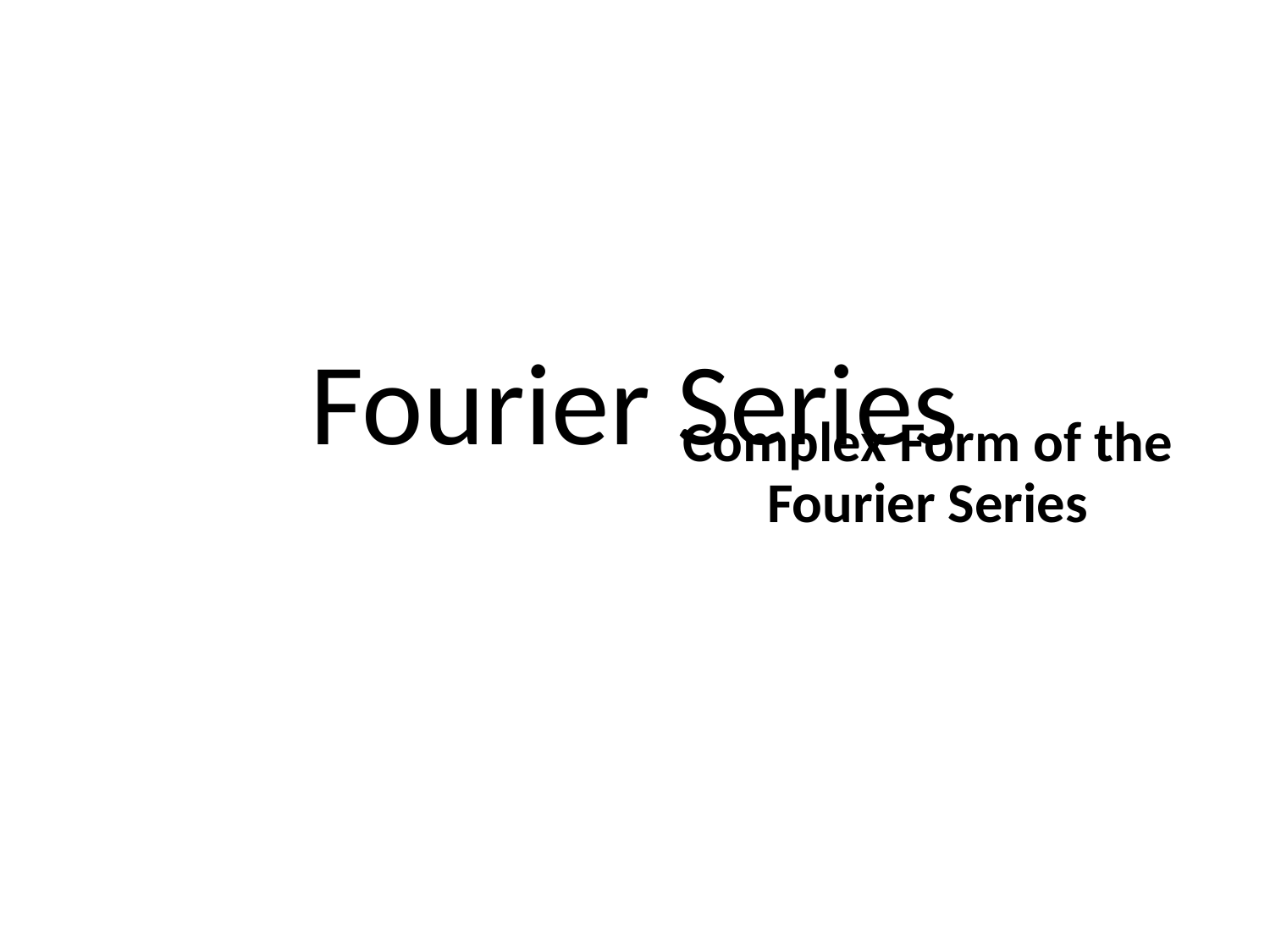

# Fourier Series
Complex Form of the Fourier Series